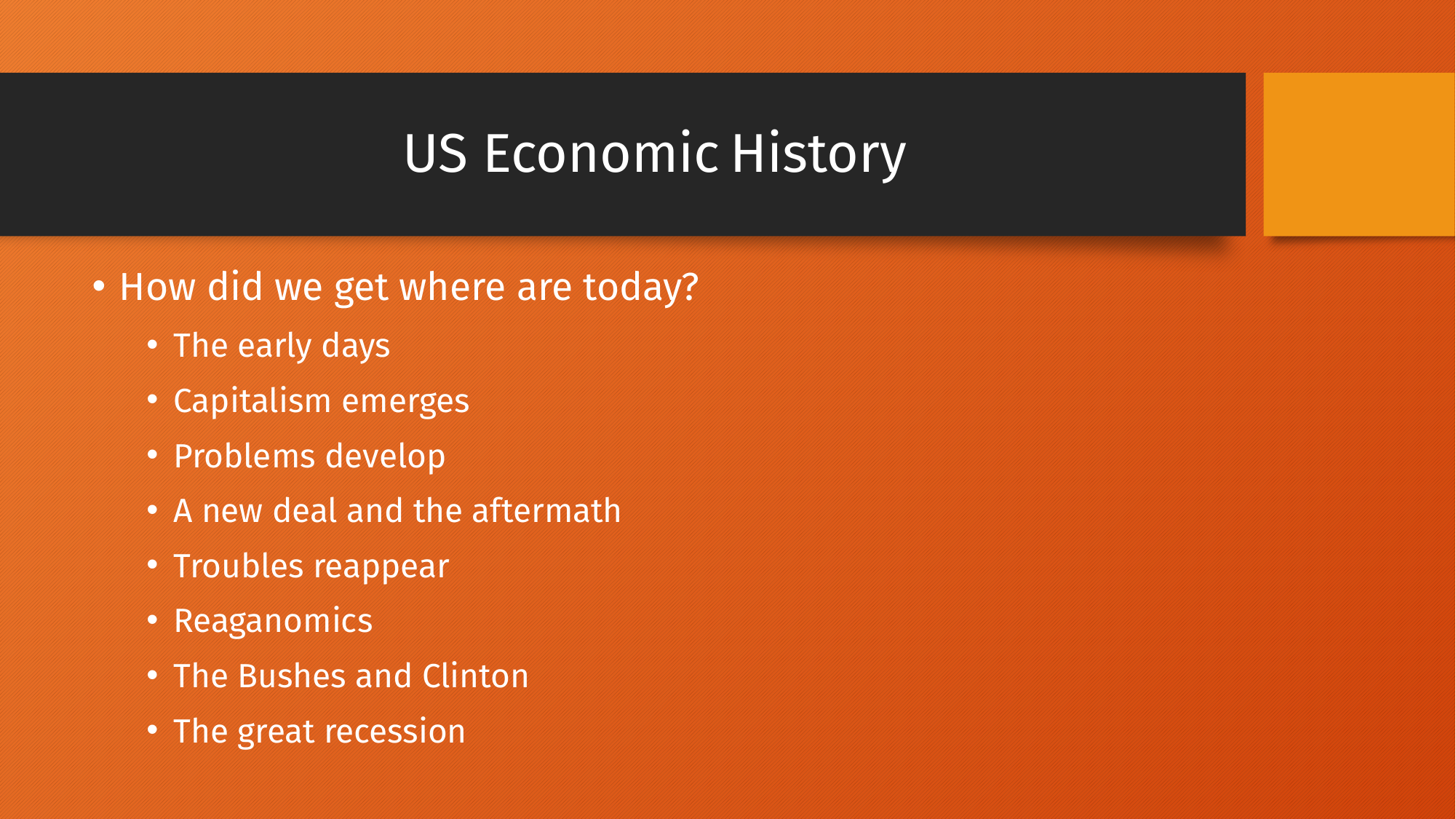

# US Economic	History
How did we get where are today?
The early days
Capitalism emerges
Problems develop
A new deal and the aftermath
Troubles reappear
Reaganomics
The Bushes and Clinton
The great recession